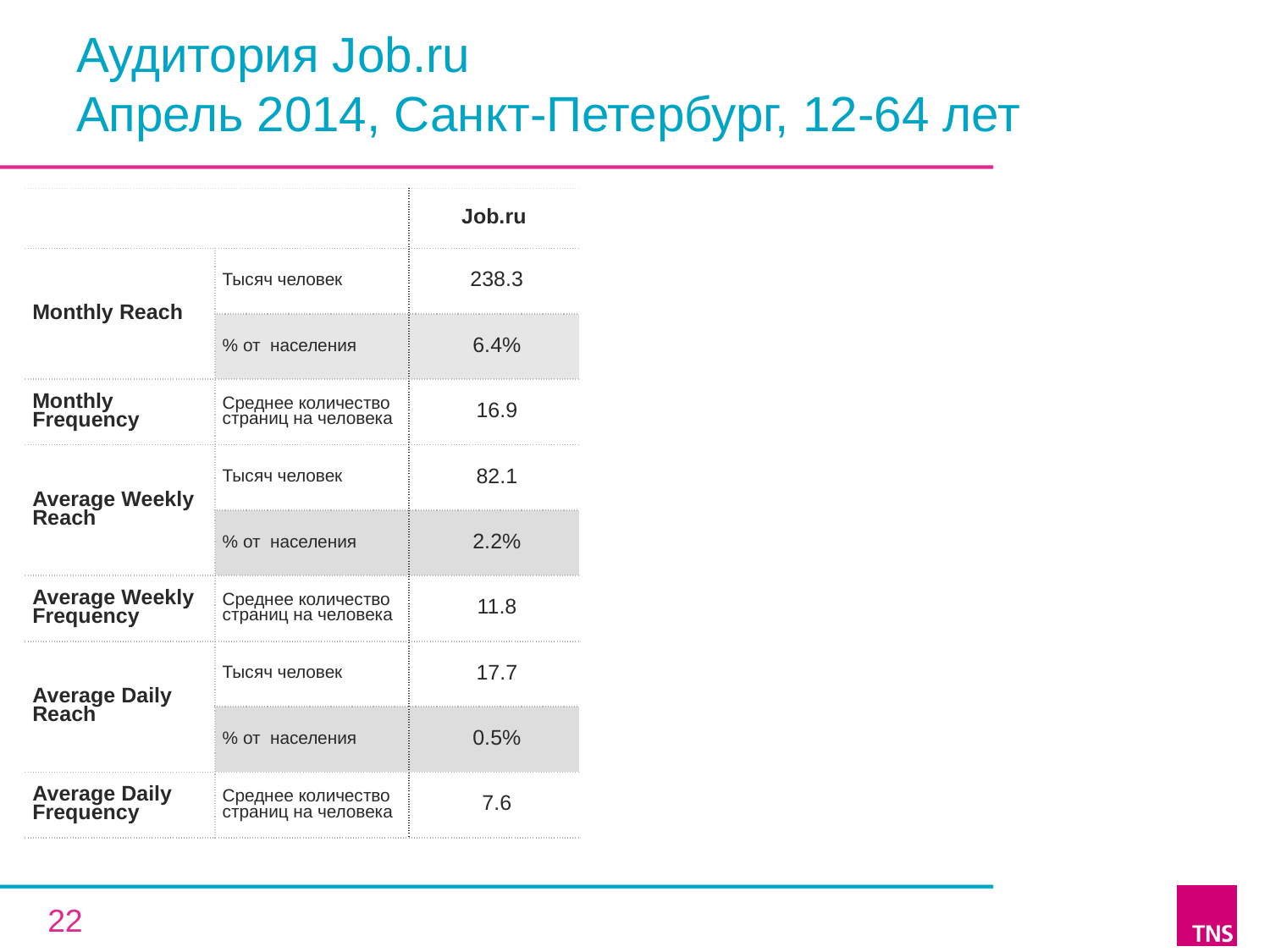

# Аудитория Job.ru Апрель 2014, Санкт-Петербург, 12-64 лет
|  |  | Job.ru |
| --- | --- | --- |
| Monthly Reach | Тысяч человек | 238.3 |
|  | % от населения | 6.4% |
| Monthly Frequency | Среднее количество страниц на человека | 16.9 |
| Average Weekly Reach | Тысяч человек | 82.1 |
|  | % от населения | 2.2% |
| Average Weekly Frequency | Среднее количество страниц на человека | 11.8 |
| Average Daily Reach | Тысяч человек | 17.7 |
|  | % от населения | 0.5% |
| Average Daily Frequency | Среднее количество страниц на человека | 7.6 |

22